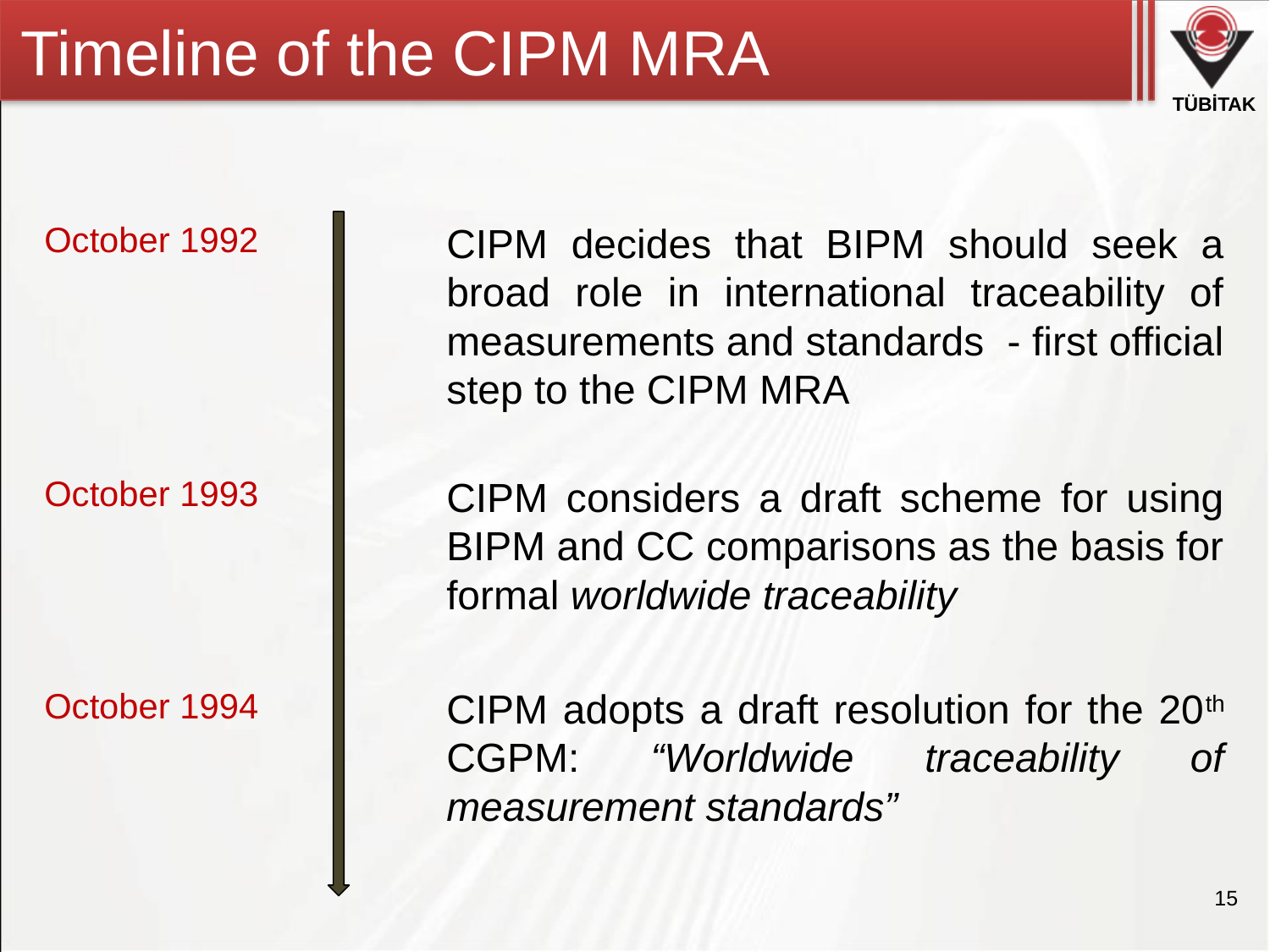

Timeline of the CIPM MRA
October 1992

CIPM decides that BIPM should seek a broad role in international traceability of measurements and standards  - first official step to the CIPM MRA
October 1993
CIPM considers a draft scheme for using BIPM and CC comparisons as the basis for formal worldwide traceability
October 1994
CIPM adopts a draft resolution for the 20th CGPM: “Worldwide traceability of measurement standards”
15